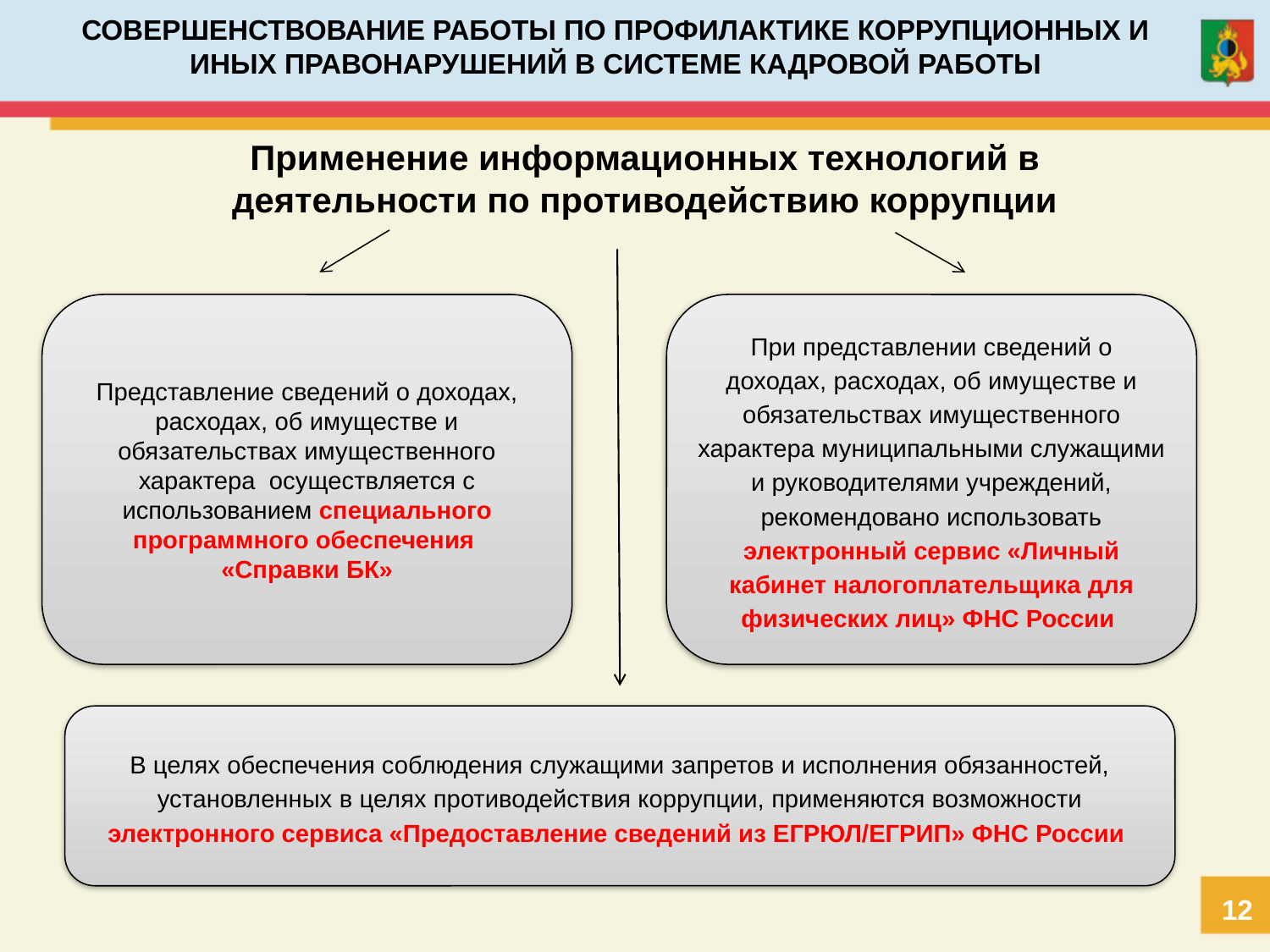

СОВЕРШЕНСТВОВАНИЕ РАБОТЫ ПО ПРОФИЛАКТИКЕ КОРРУПЦИОННЫХ И ИНЫХ ПРАВОНАРУШЕНИЙ В СИСТЕМЕ КАДРОВОЙ РАБОТЫ
Применение информационных технологий в деятельности по противодействию коррупции
Представление сведений о доходах, расходах, об имуществе и обязательствах имущественного характера  осуществляется с использованием специального программного обеспечения
 «Справки БК»
При представлении сведений о доходах, расходах, об имуществе и обязательствах имущественного характера муниципальными служащими и руководителями учреждений, рекомендовано использовать электронный сервис «Личный кабинет налогоплательщика для физических лиц» ФНС России
В целях обеспечения соблюдения служащими запретов и исполнения обязанностей, установленных в целях противодействия коррупции, применяются возможности электронного сервиса «Предоставление сведений из ЕГРЮЛ/ЕГРИП» ФНС России
12